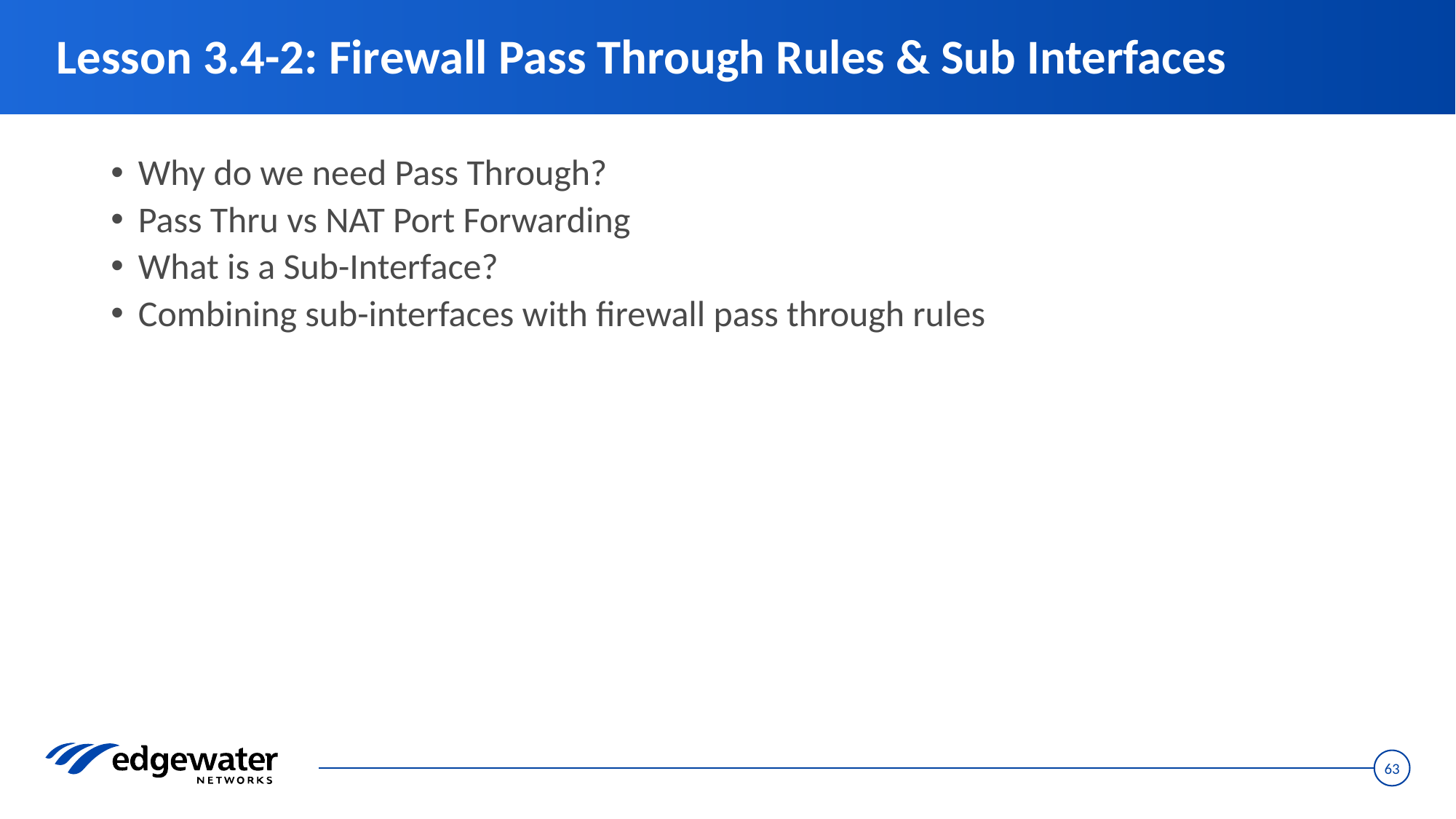

# Lesson 3.4-2: Firewall Pass Through Rules & Sub Interfaces
Why do we need Pass Through?
Pass Thru vs NAT Port Forwarding
What is a Sub-Interface?
Combining sub-interfaces with firewall pass through rules